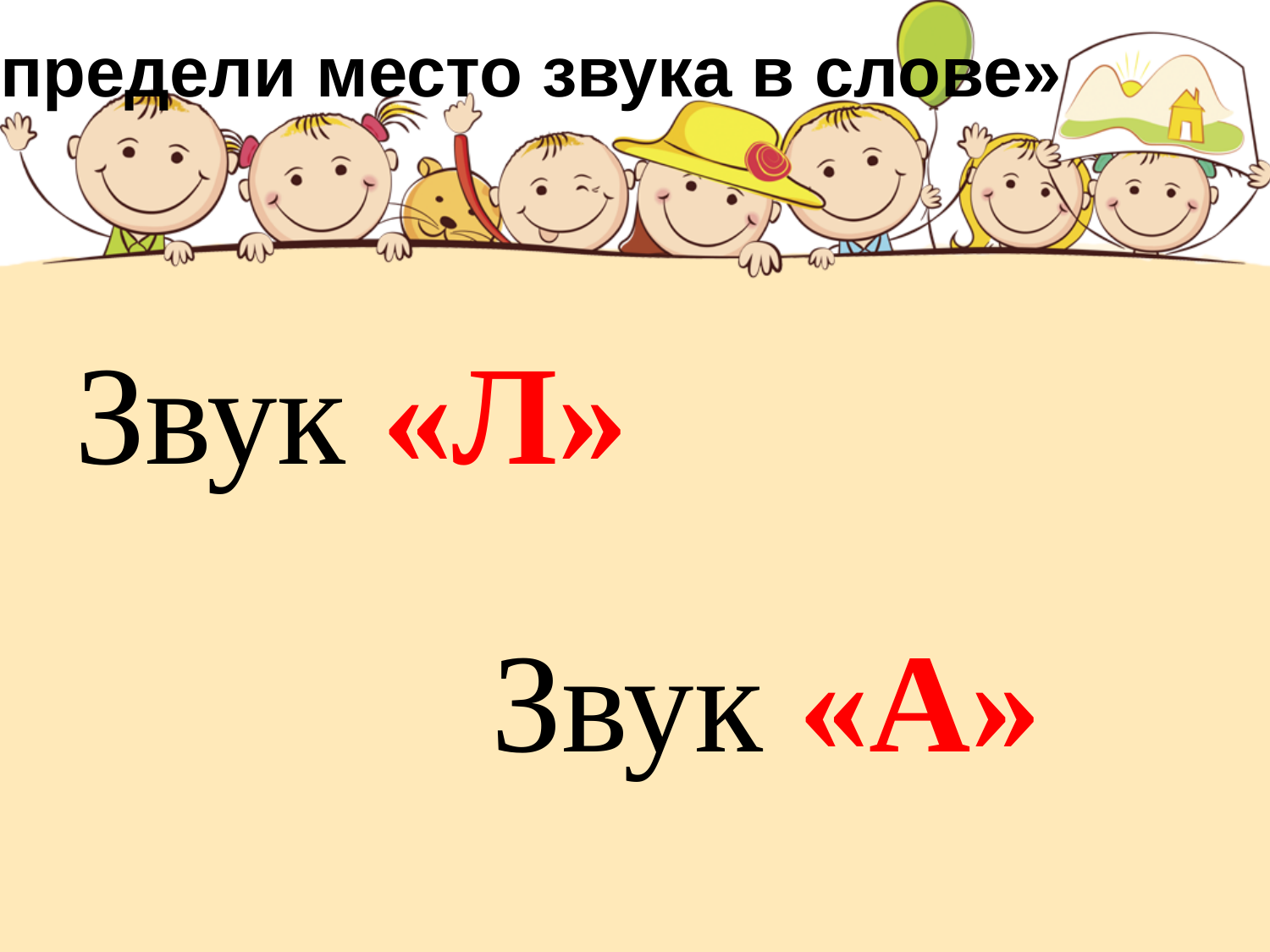

«Определи место звука в слове»

Звук «Л»
Звук «А»